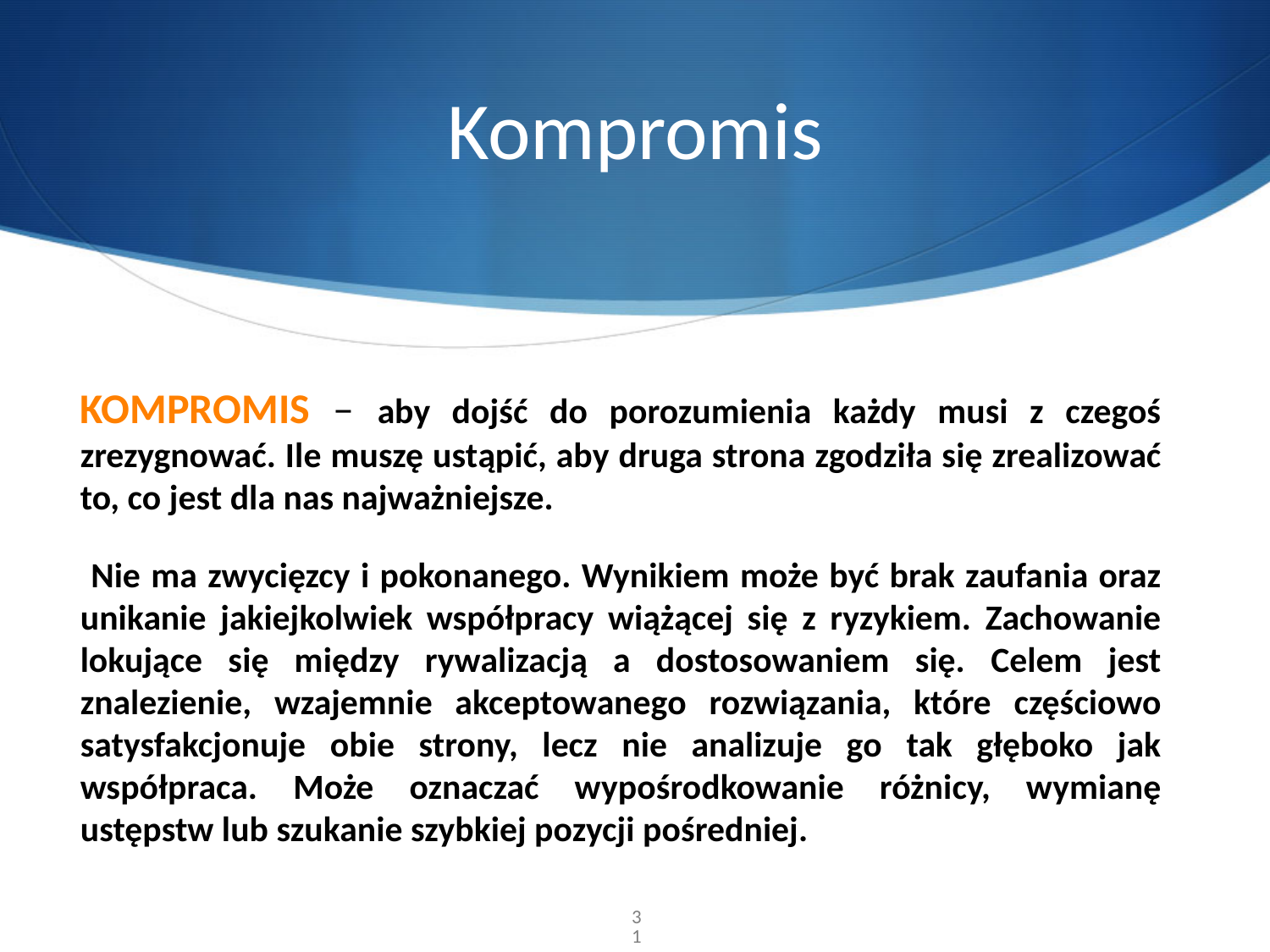

# Kompromis
KOMPROMIS – aby dojść do porozumienia każdy musi z czegoś zrezygnować. Ile muszę ustąpić, aby druga strona zgodziła się zrealizować to, co jest dla nas najważniejsze.
 Nie ma zwycięzcy i pokonanego. Wynikiem może być brak zaufania oraz unikanie jakiejkolwiek współpracy wiążącej się z ryzykiem. Zachowanie lokujące się między rywalizacją a dostosowaniem się. Celem jest znalezienie, wzajemnie akceptowanego rozwiązania, które częściowo satysfakcjonuje obie strony, lecz nie analizuje go tak głęboko jak współpraca. Może oznaczać wypośrodkowanie różnicy, wymianę ustępstw lub szukanie szybkiej pozycji pośredniej.

31